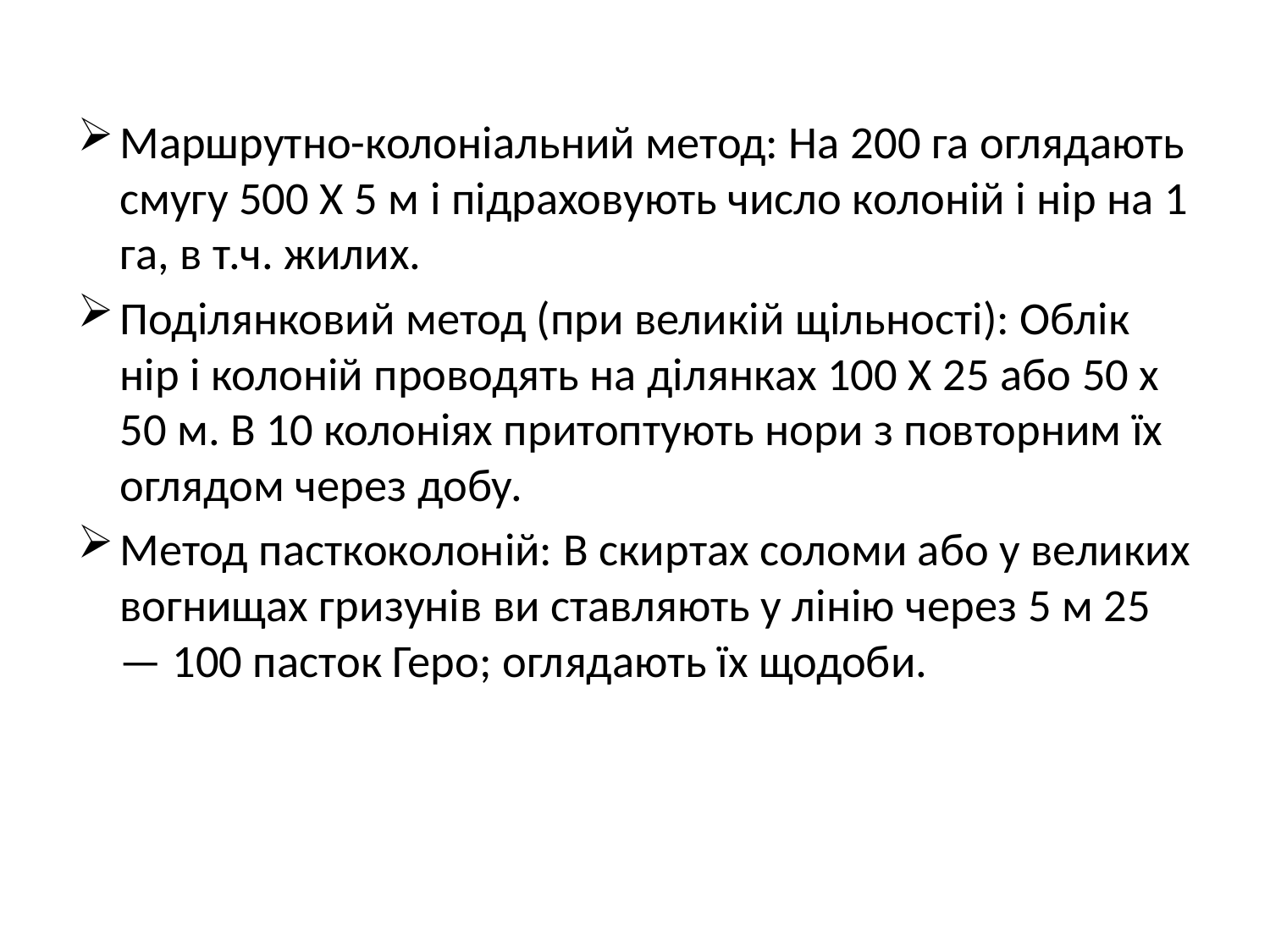

Маршрутно-колоніальний метод: На 200 га оглядають смугу 500 X 5 м і підраховують число колоній і нір на 1 га, в т.ч. жилих.
Поділянковий метод (при великій щільності): Облік нір і колоній проводять на ділянках 100 X 25 або 50 х 50 м. В 10 колоніях притоптують нори з повторним їх оглядом через добу.
Метод пасткоколоній: В скиртах соломи або у великих вогнищах гризунів ви ставляють у лінію через 5 м 25 — 100 пасток Геро; оглядають їх щодоби.